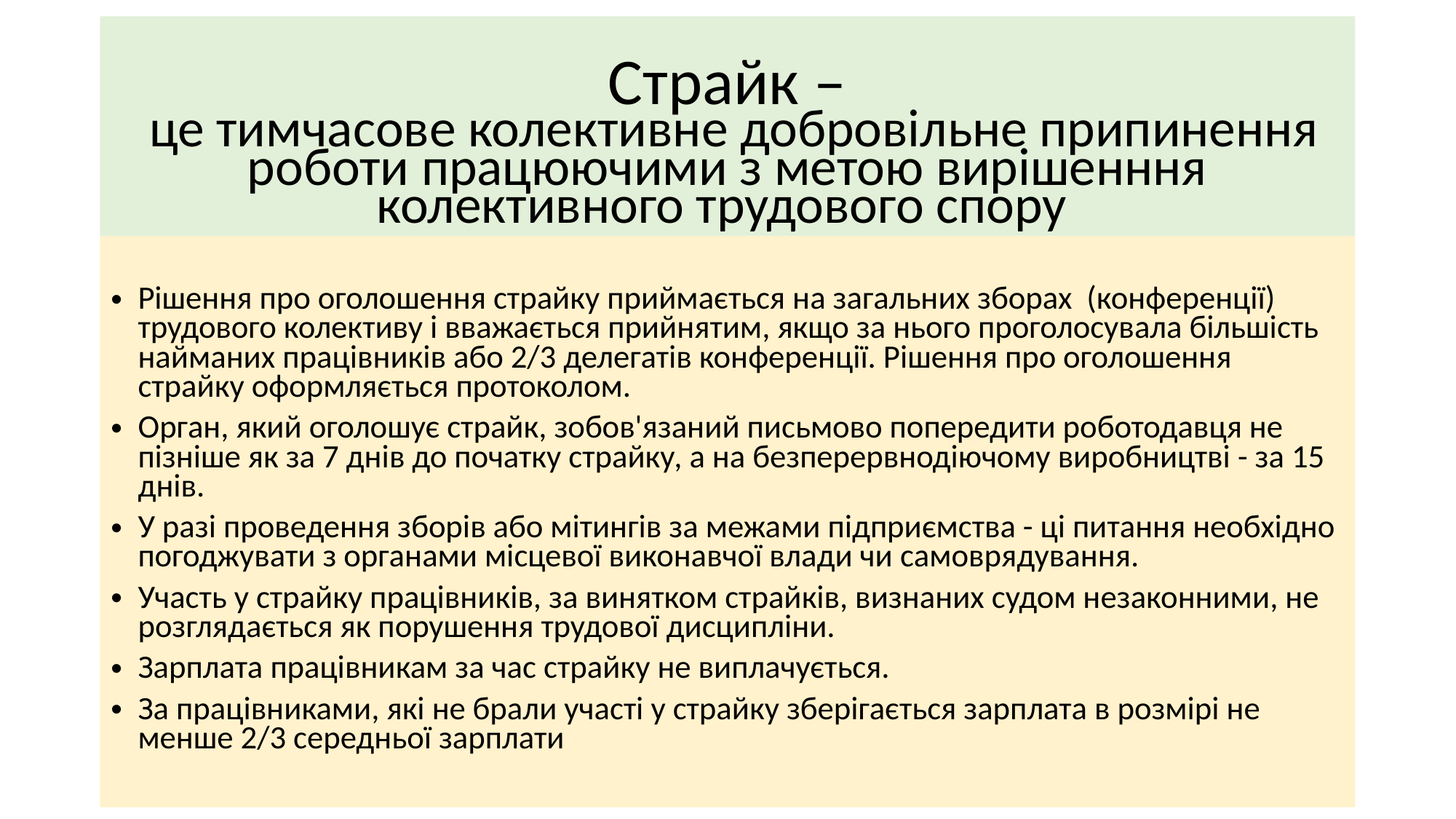

# Страйк – це тимчасове колективне добровільне припинення роботи працюючими з метою вирішенння колективного трудового спору

Рішення про оголошення страйку приймається на загальних зборах  (конференції) трудового колективу і вважається прийнятим, якщо за нього проголосувала більшість найманих працівників або 2/3 делегатів конференції. Рішення про оголошення страйку оформляється протоколом.
Орган, який оголошує страйк, зобов'язаний письмово попередити роботодавця не пізніше як за 7 днів до початку страйку, а на безперервнодіючому виробництві - за 15 днів.
У разі проведення зборів або мітингів за межами підприємства - ці питання необхідно погоджувати з органами місцевої виконавчої влади чи самоврядування.
Участь у страйку працівників, за винятком страйків, визнаних судом незаконними, не розглядається як порушення трудової дисципліни.
Зарплата працівникам за час страйку не виплачується.
За працівниками, які не брали участі у страйку зберігається зарплата в розмірі не менше 2/3 середньої зарплати